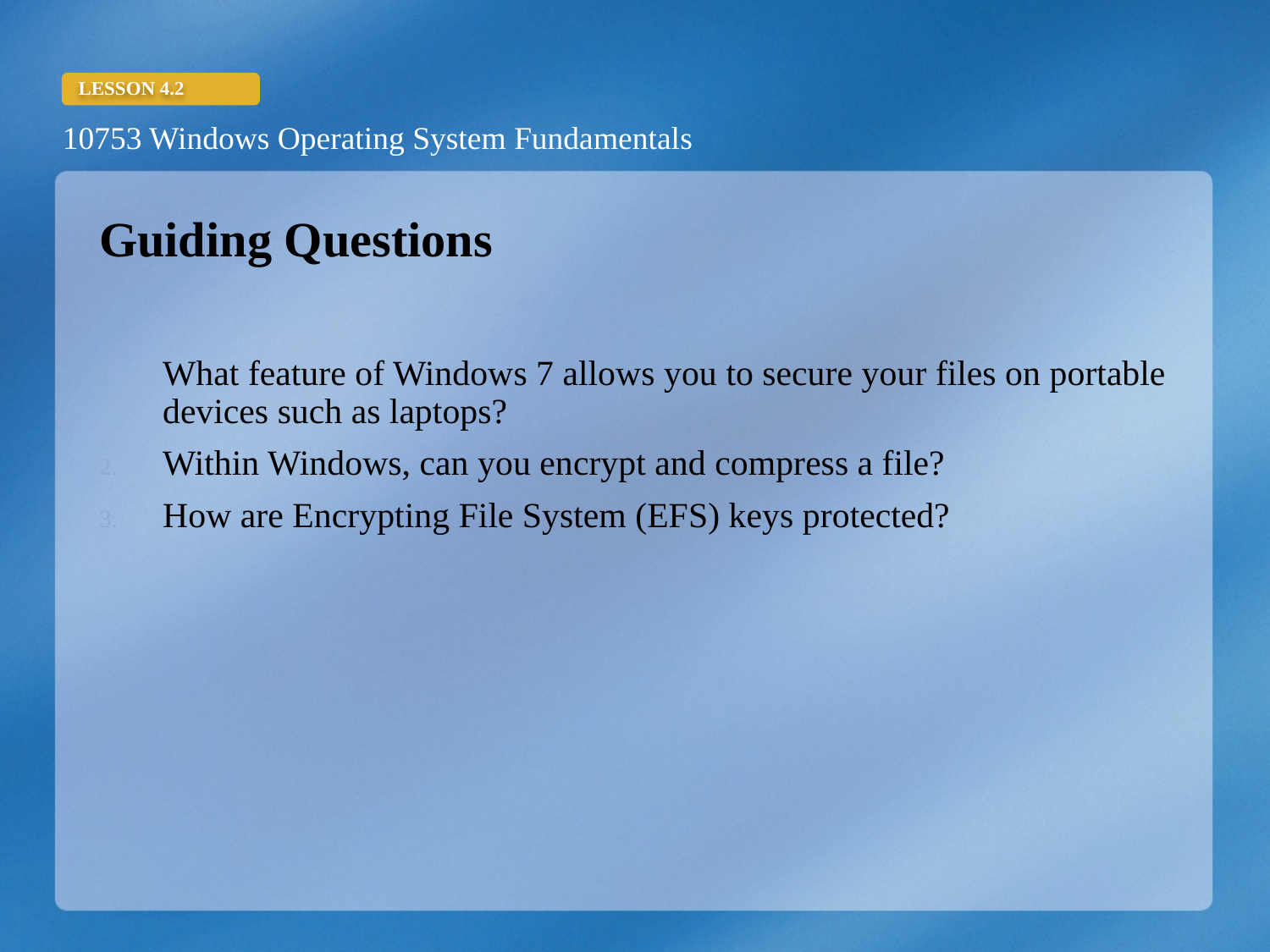

Guiding Questions

What feature of Windows 7 allows you to secure your files on portable devices such as laptops?
Within Windows, can you encrypt and compress a file?
How are Encrypting File System (EFS) keys protected?